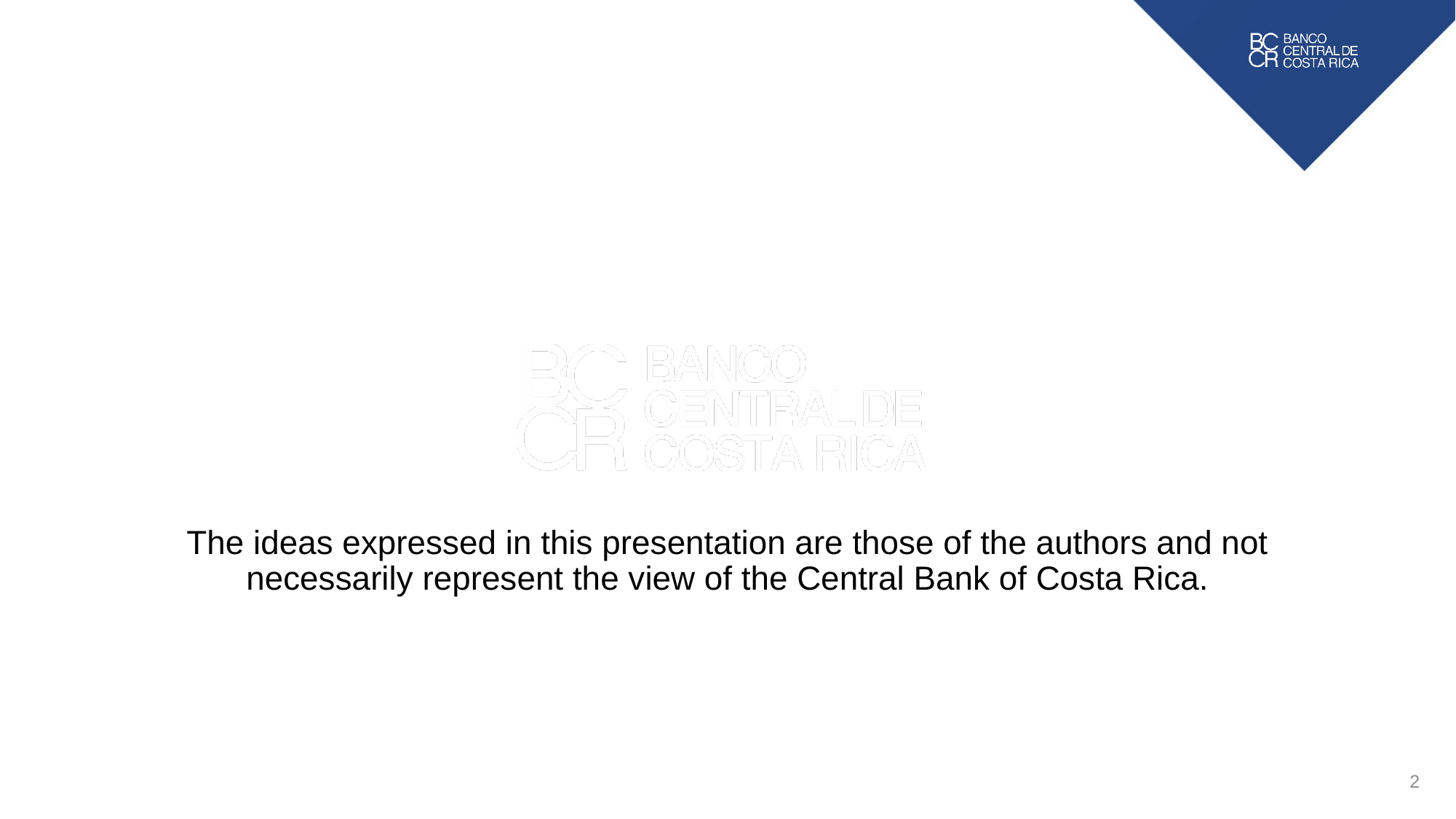

The ideas expressed in this presentation are those of the authors and not necessarily represent the view of the Central Bank of Costa Rica.
2